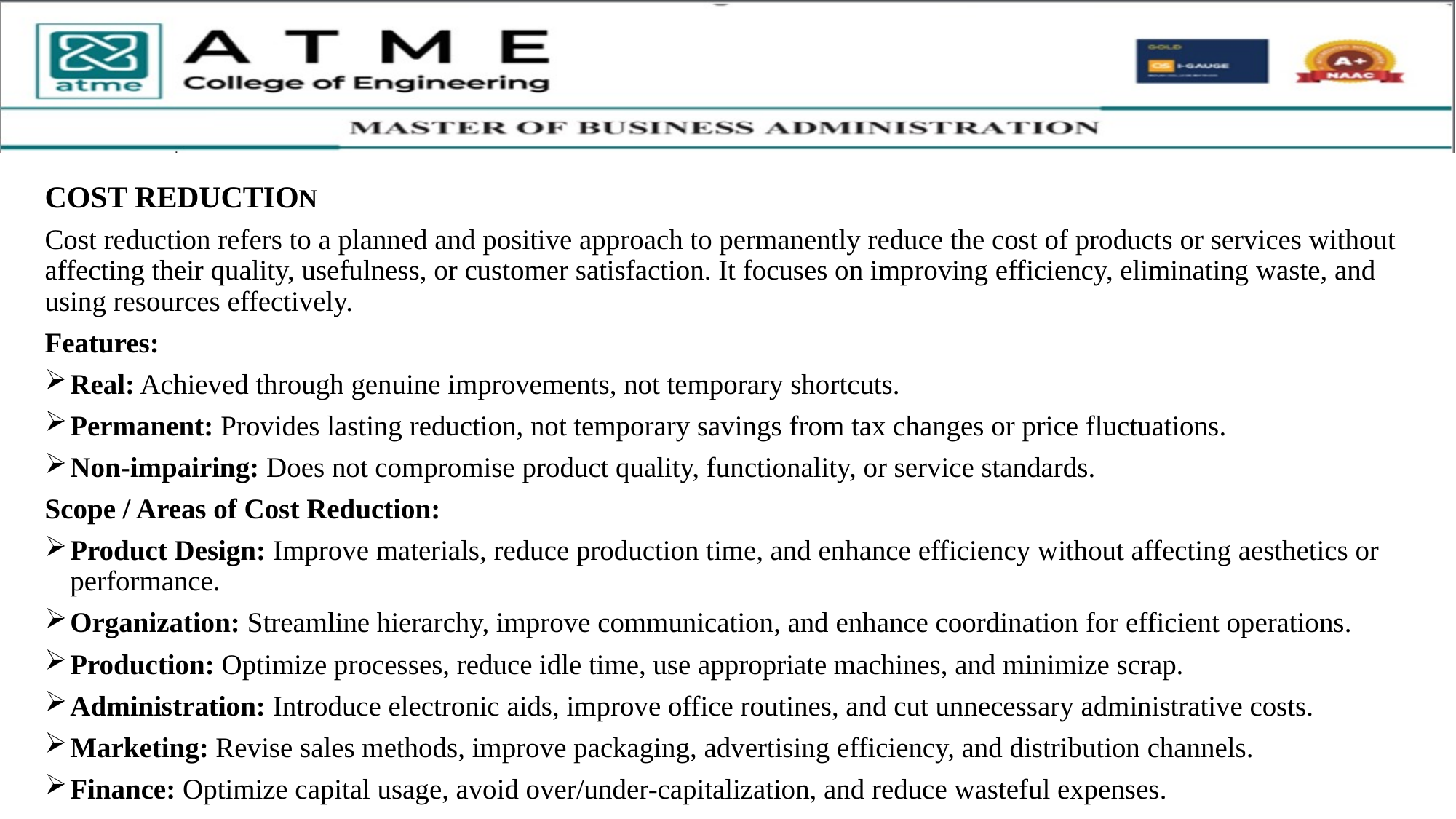

COST REDUCTION
Cost reduction refers to a planned and positive approach to permanently reduce the cost of products or services without affecting their quality, usefulness, or customer satisfaction. It focuses on improving efficiency, eliminating waste, and using resources effectively.
Features:
Real: Achieved through genuine improvements, not temporary shortcuts.
Permanent: Provides lasting reduction, not temporary savings from tax changes or price fluctuations.
Non-impairing: Does not compromise product quality, functionality, or service standards.
Scope / Areas of Cost Reduction:
Product Design: Improve materials, reduce production time, and enhance efficiency without affecting aesthetics or performance.
Organization: Streamline hierarchy, improve communication, and enhance coordination for efficient operations.
Production: Optimize processes, reduce idle time, use appropriate machines, and minimize scrap.
Administration: Introduce electronic aids, improve office routines, and cut unnecessary administrative costs.
Marketing: Revise sales methods, improve packaging, advertising efficiency, and distribution channels.
Finance: Optimize capital usage, avoid over/under-capitalization, and reduce wasteful expenses.